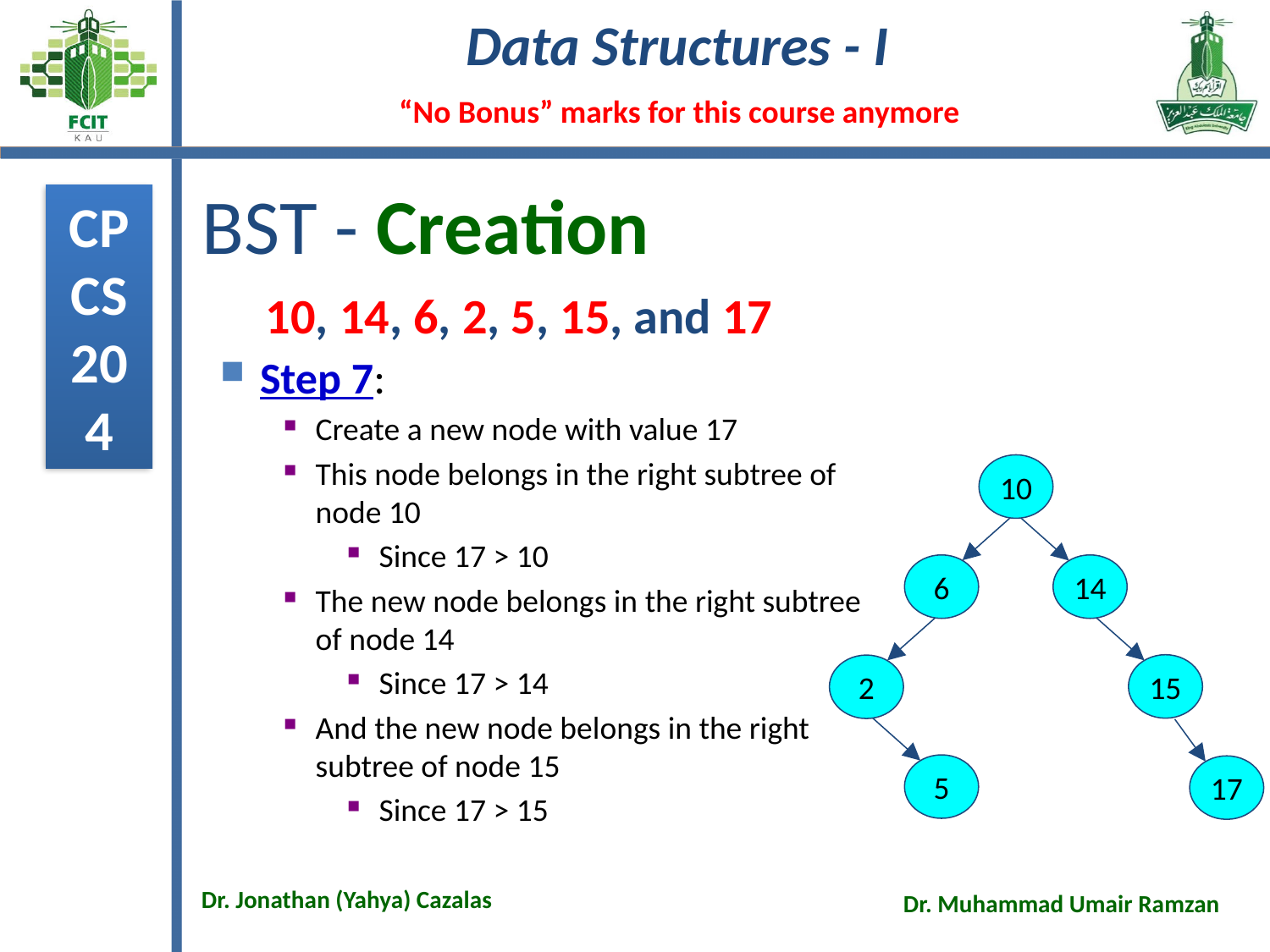

# BST - Creation
10, 14, 6, 2, 5, 15, and 17
Step 7:
Create a new node with value 17
This node belongs in the right subtree of node 10
Since 17 > 10
The new node belongs in the right subtree of node 14
Since 17 > 14
And the new node belongs in the right subtree of node 15
Since 17 > 15
10

6
14

2

5

15

17